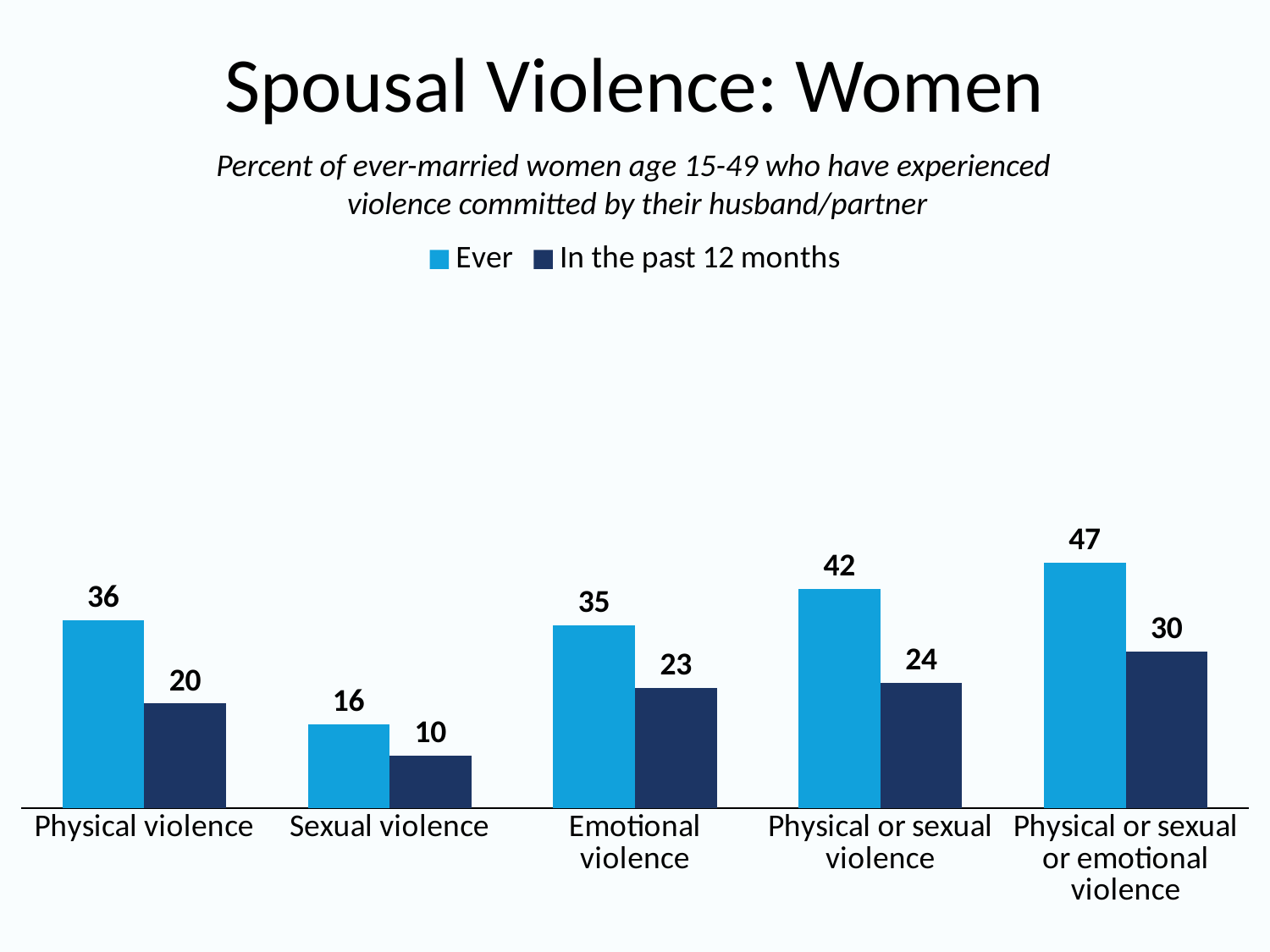

# Spousal Violence: Women
Percent of ever-married women age 15-49 who have experienced
violence committed by their husband/partner

### Chart

| Category | Ever | In the past 12 months |
|---|---|---|
| Physical violence | 36.0 | 20.0 |
| Sexual violence | 16.0 | 10.0 |
| Emotional violence | 35.0 | 23.0 |
| Physical or sexual violence | 42.0 | 24.0 |
| Physical or sexual or emotional violence | 47.0 | 30.0 |